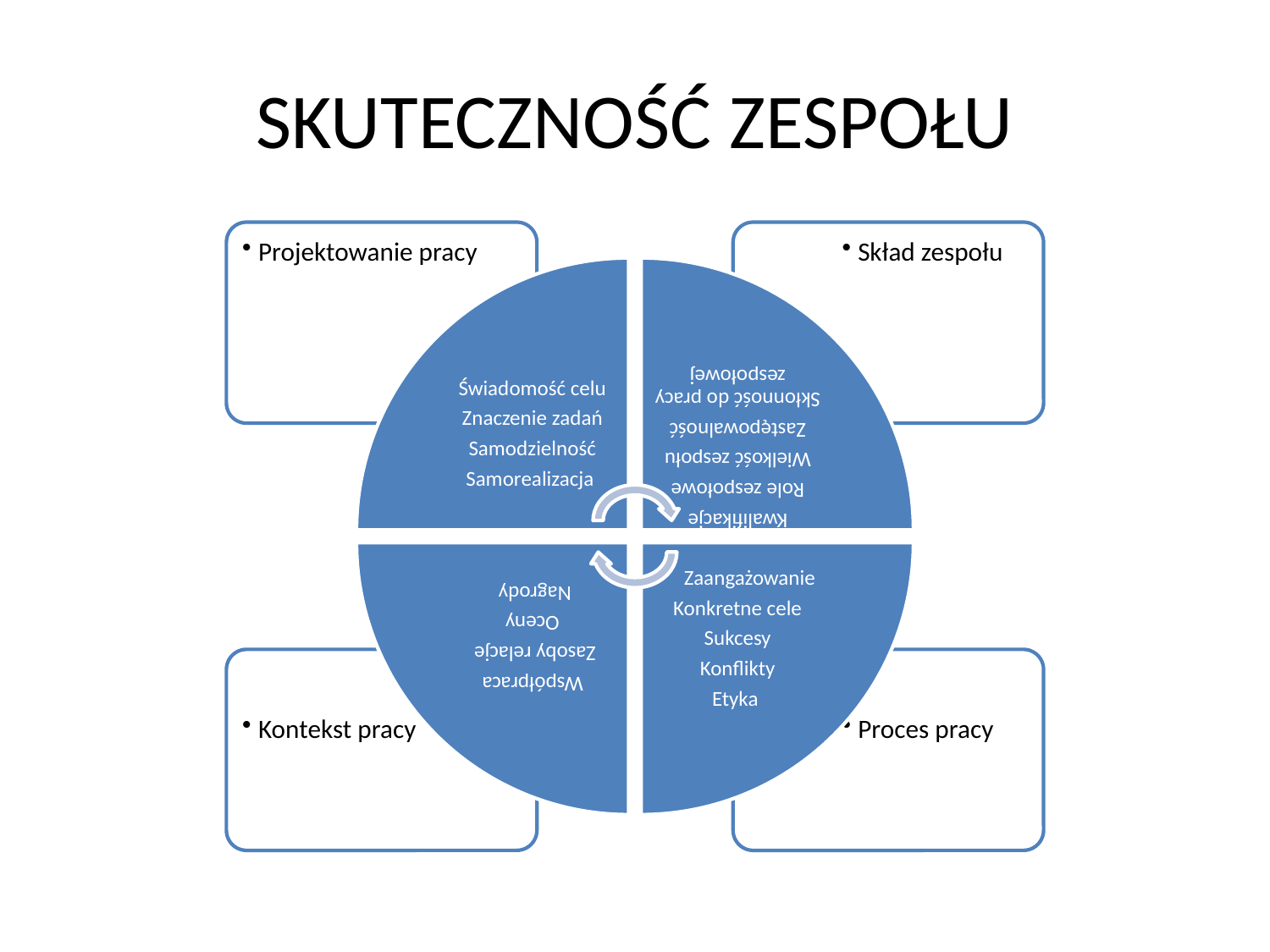

# SKUTECZNOŚĆ ZESPOŁU
Proces pracy
Kontekst pracy
Skład zespołu
Projektowanie pracy
Świadomość celu
Znaczenie zadań
Samodzielność
Samorealizacja
Kwalifikacje
Role zespołowe
Wielkość zespołu
Zastępowalność
Skłonność do pracy zespołowej

     Zaangażowanie
Konkretne cele
Sukcesy
Konflikty
Etyka
Współpraca
Zasoby relacje
Oceny
Nagrody